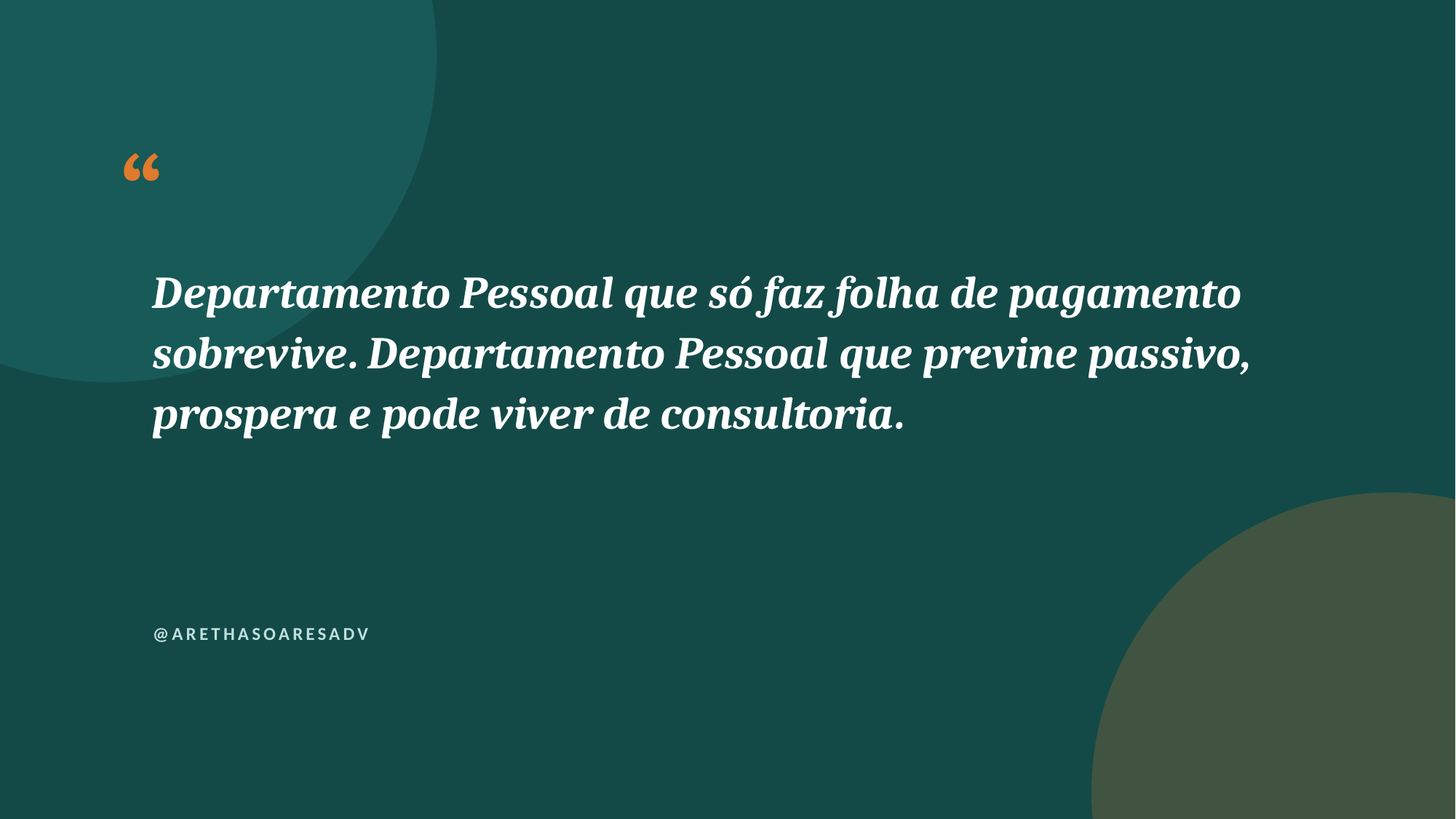

“
Departamento Pessoal que só faz folha de pagamento sobrevive. Departamento Pessoal que previne passivo, prospera e pode viver de consultoria.

@ARETHASOARESADV